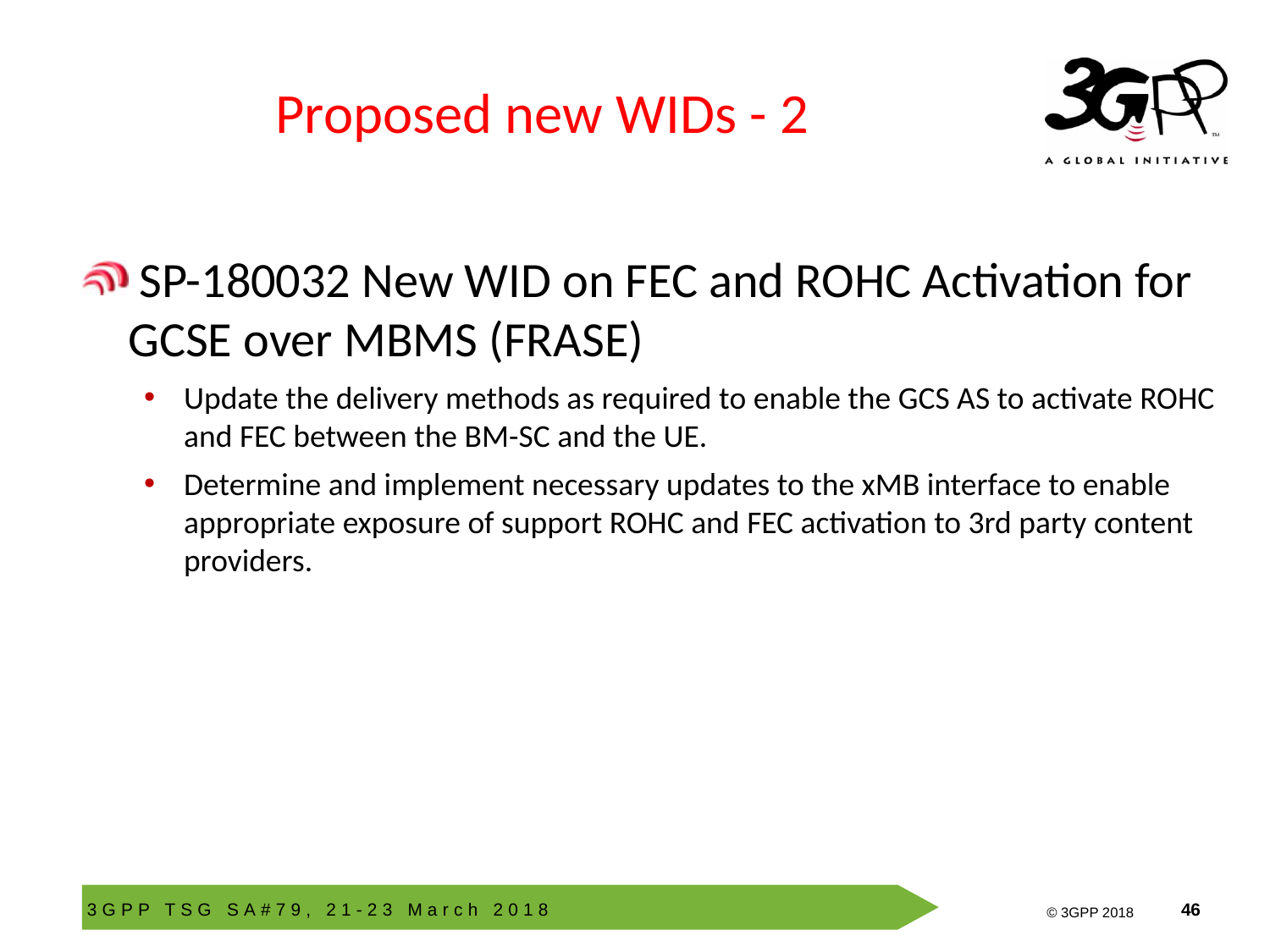

# Proposed new WIDs - 2

 SP-180032 New WID on FEC and ROHC Activation for GCSE over MBMS (FRASE)
Update the delivery methods as required to enable the GCS AS to activate ROHC and FEC between the BM-SC and the UE.
Determine and implement necessary updates to the xMB interface to enable appropriate exposure of support ROHC and FEC activation to 3rd party content providers.